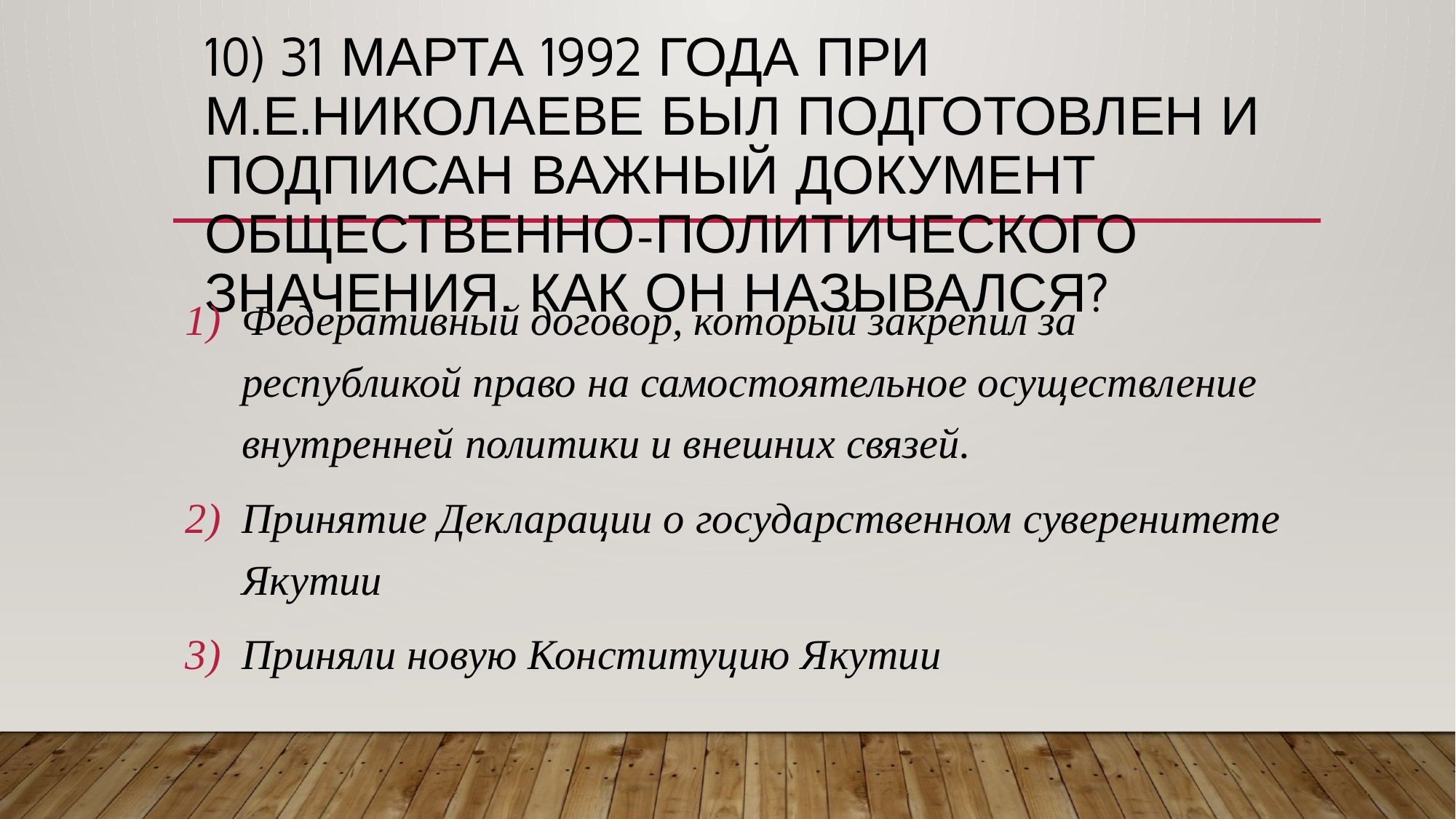

# 10) 31 марта 1992 года при м.Е.Николаеве был подготовлен и подписан важный документ общественно-политического значения. Как он назывался?
Федеративный договор, который закрепил за республикой право на самостоятельное осуществление внутренней политики и внешних связей.
Принятие Декларации о государственном суверенитете Якутии
Приняли новую Конституцию Якутии